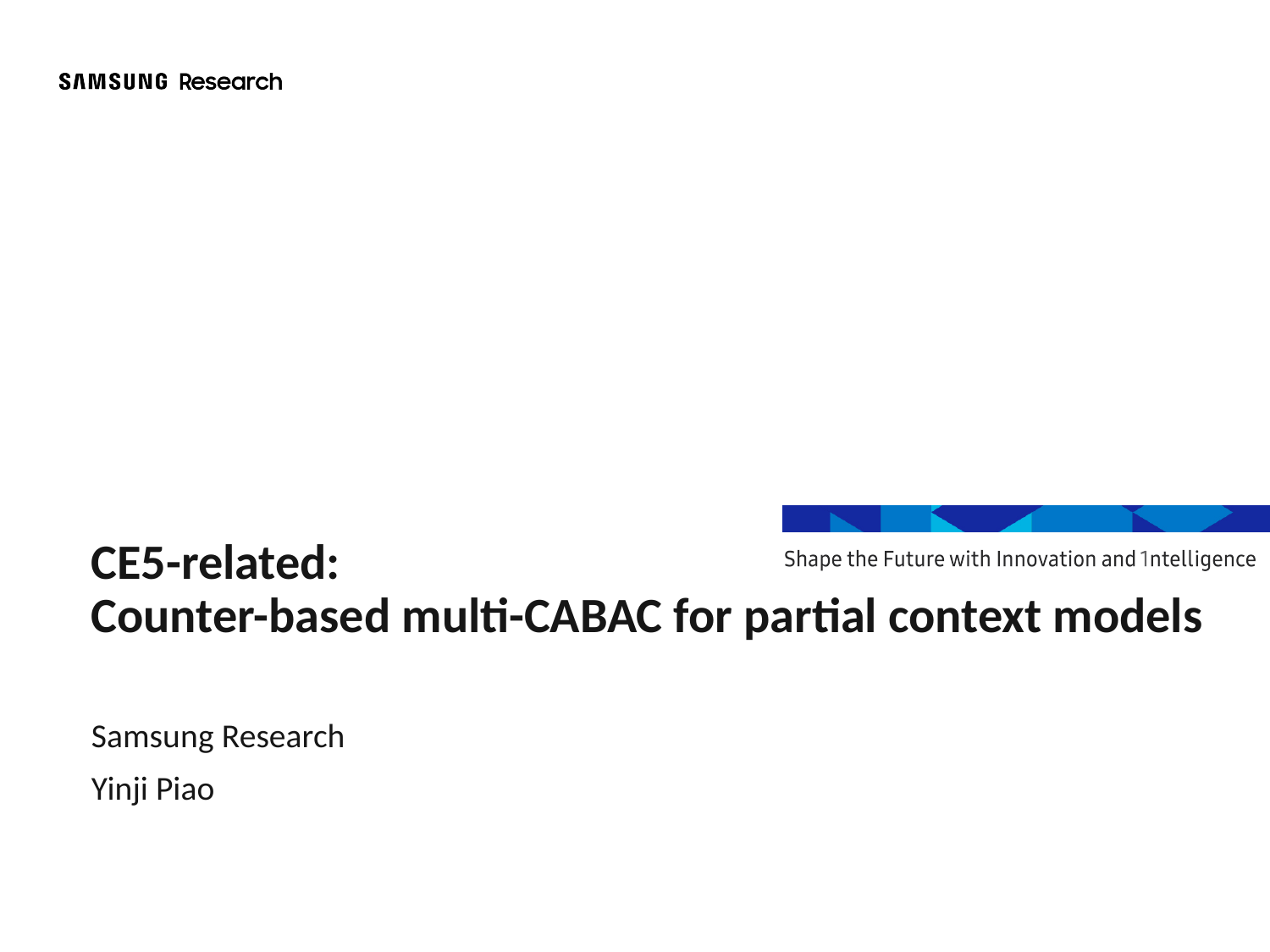

CE5-related:
Counter-based multi-CABAC for partial context models
Samsung Research
Yinji Piao